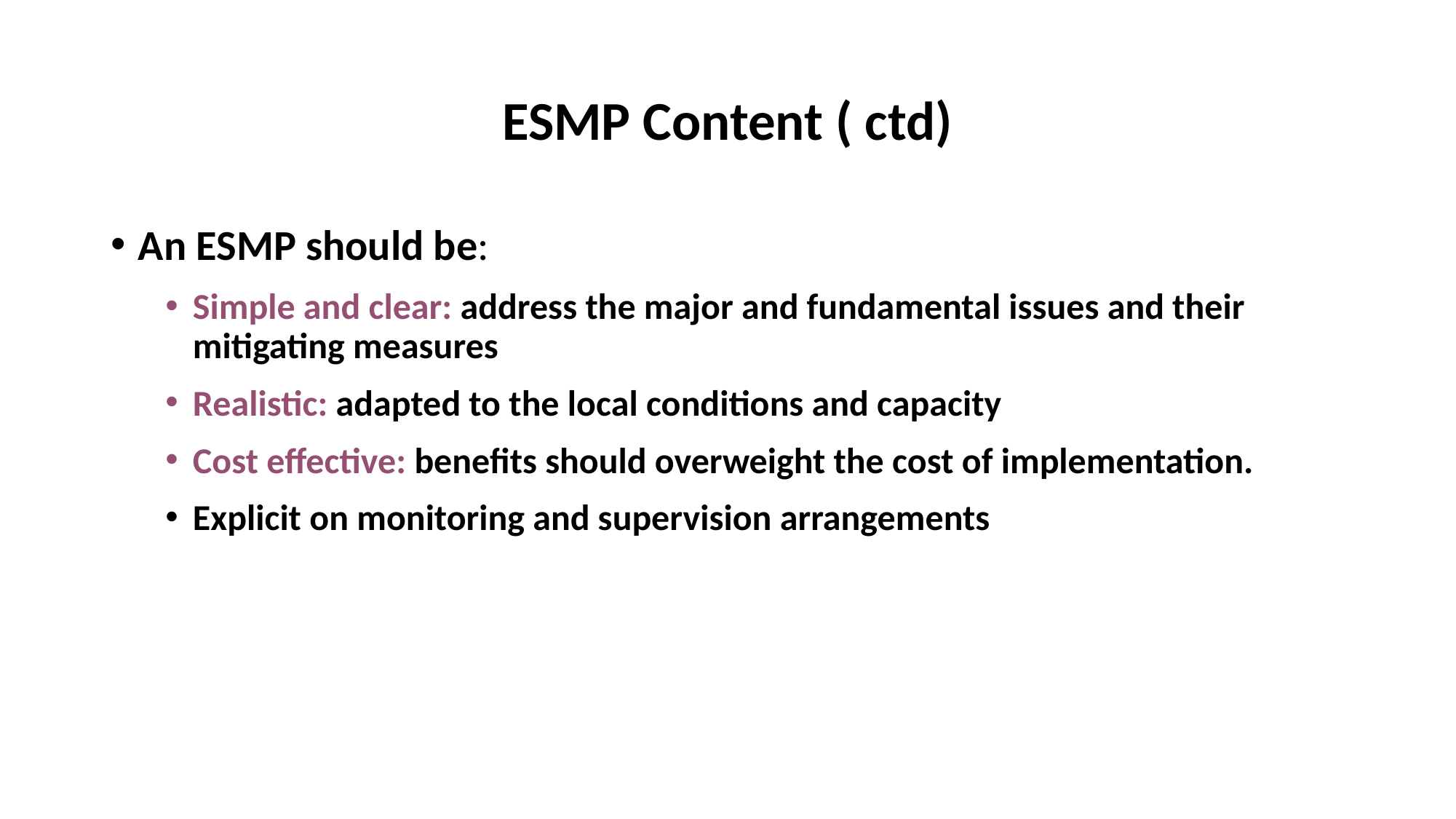

# ESMP Content ( ctd)
An ESMP should be:
Simple and clear: address the major and fundamental issues and their mitigating measures
Realistic: adapted to the local conditions and capacity
Cost effective: benefits should overweight the cost of implementation.
Explicit on monitoring and supervision arrangements